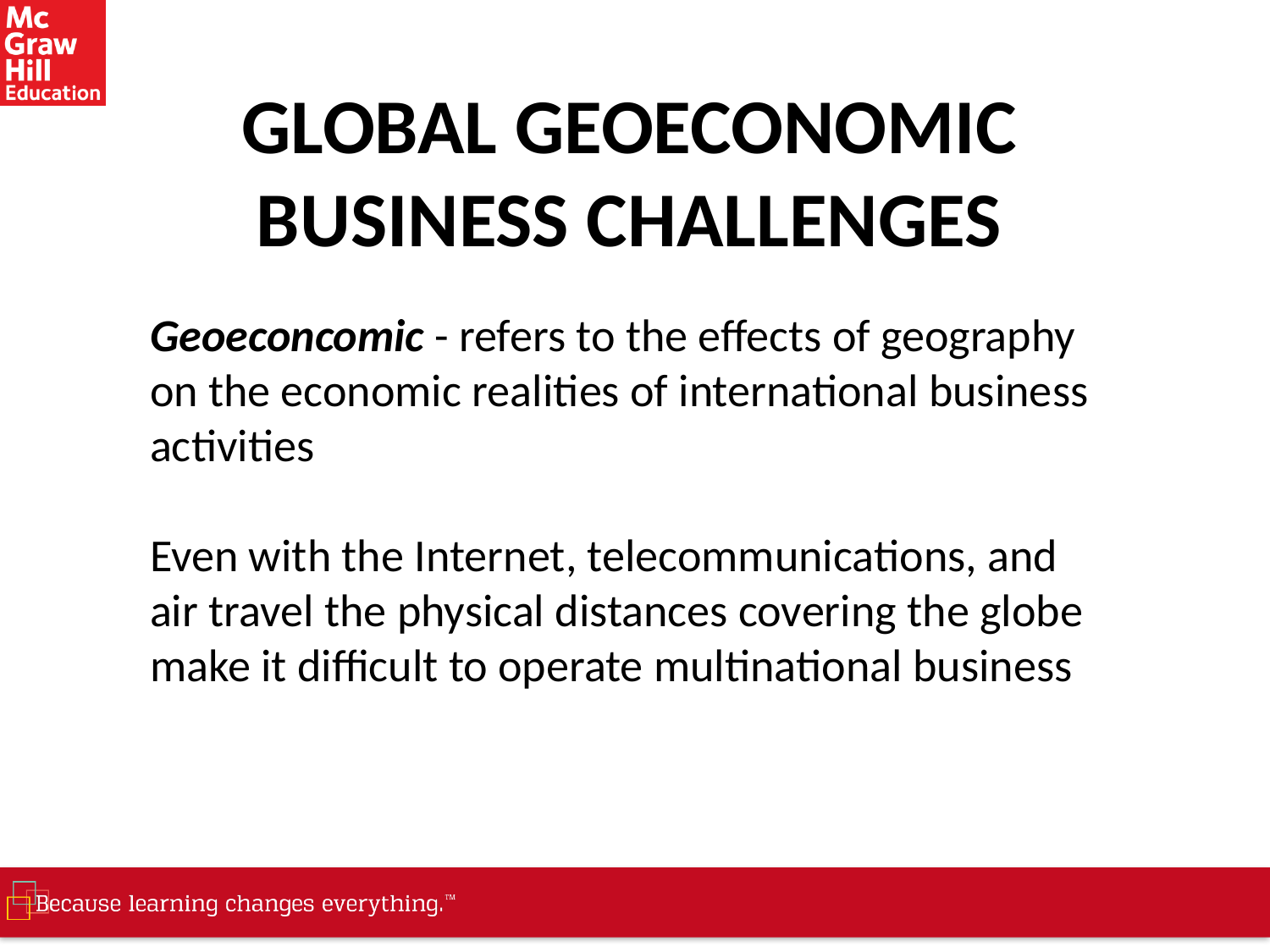

# GLOBAL GEOECONOMIC BUSINESS CHALLENGES
Geoeconcomic - refers to the effects of geography on the economic realities of international business activities

Even with the Internet, telecommunications, and air travel the physical distances covering the globe make it difficult to operate multinational business